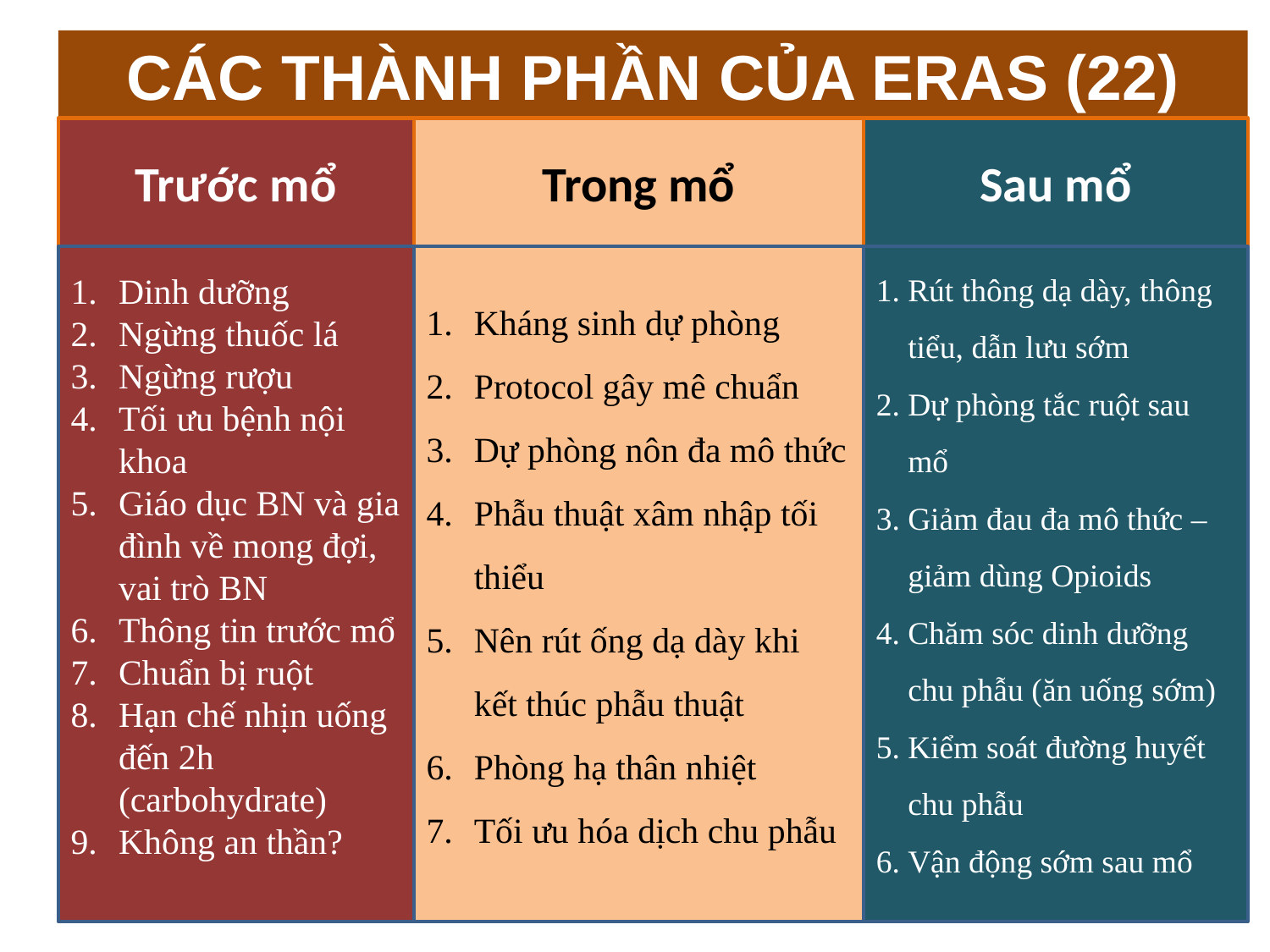

# CÁC THÀNH PHẦN CỦA ERAS (22)
Sau mổ
Trước mổ
Trong mổ
Dinh dưỡng
Ngừng thuốc lá
Ngừng rượu
Tối ưu bệnh nội khoa
Giáo dục BN và gia đình về mong đợi, vai trò BN
Thông tin trước mổ
Chuẩn bị ruột
Hạn chế nhịn uống đến 2h (carbohydrate)
Không an thần?

Rút thông dạ dày, thông tiểu, dẫn lưu sớm
Dự phòng tắc ruột sau mổ
Giảm đau đa mô thức – giảm dùng Opioids
Chăm sóc dinh dưỡng chu phẫu (ăn uống sớm)
Kiểm soát đường huyết chu phẫu
Vận động sớm sau mổ

Kháng sinh dự phòng
Protocol gây mê chuẩn
Dự phòng nôn đa mô thức
Phẫu thuật xâm nhập tối thiểu
Nên rút ống dạ dày khi kết thúc phẫu thuật
Phòng hạ thân nhiệt
Tối ưu hóa dịch chu phẫu